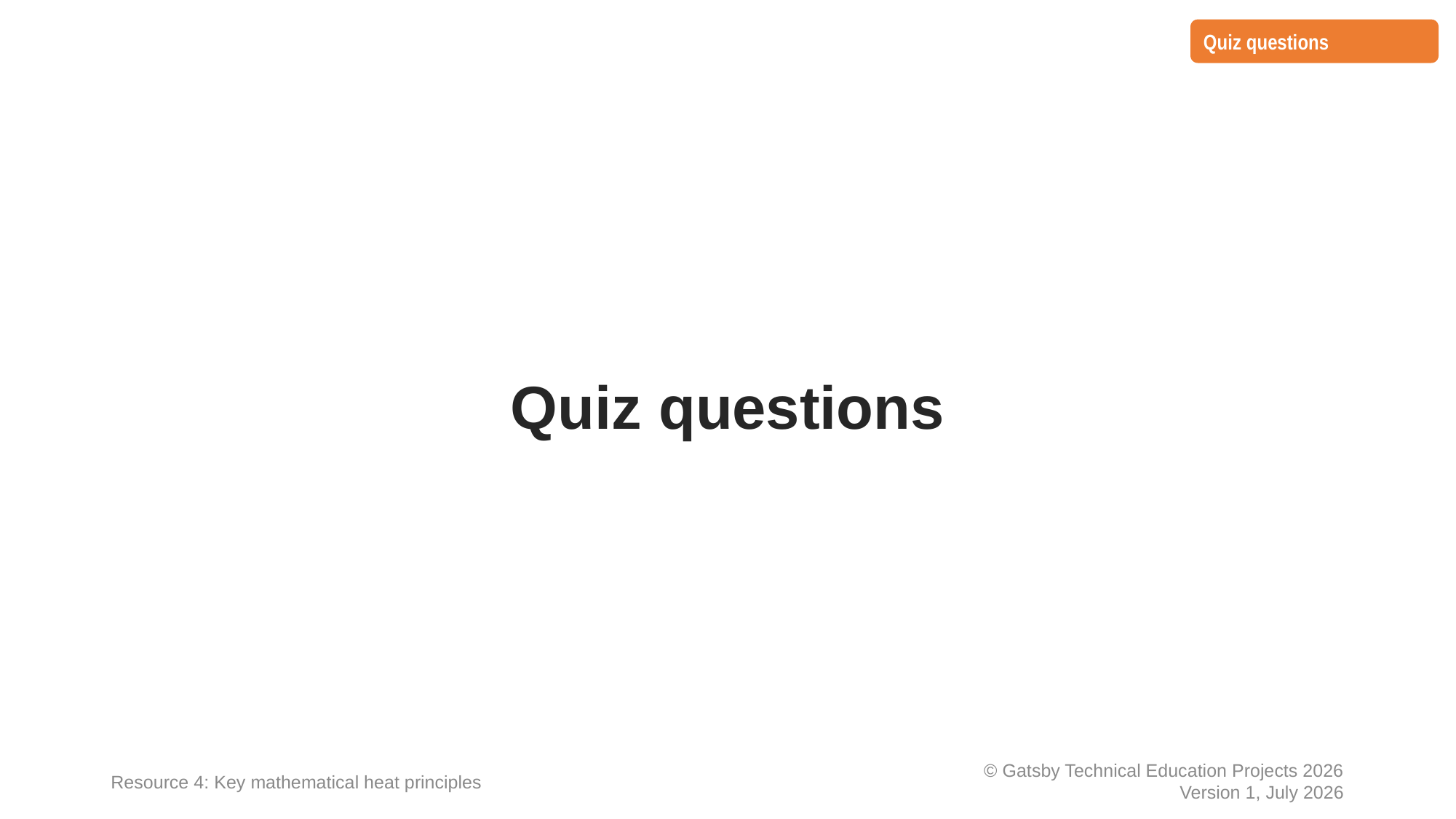

Quiz questions
# Quiz questions
Resource 4: Key mathematical heat principles